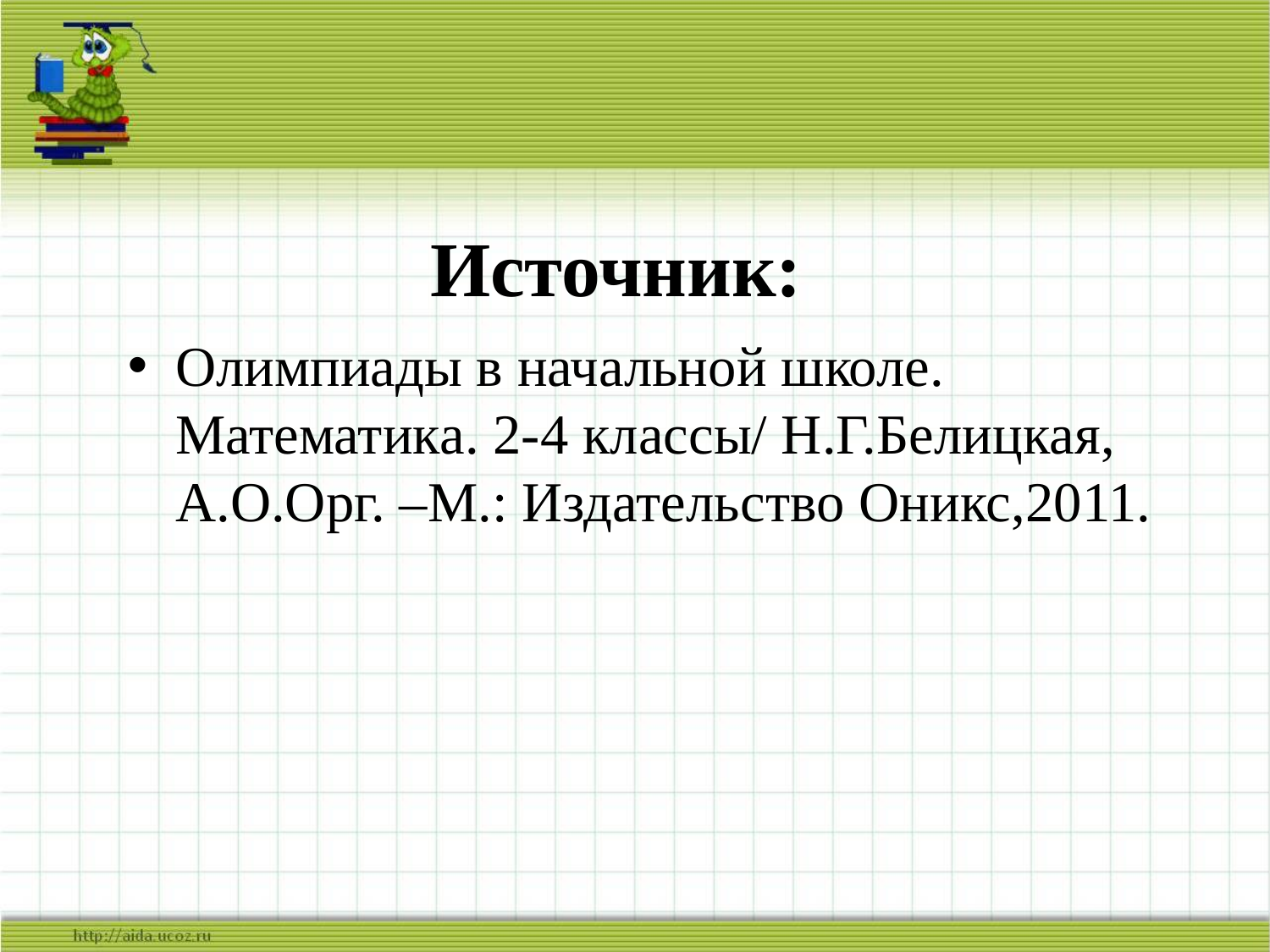

# Источник:
Олимпиады в начальной школе. Математика. 2-4 классы/ Н.Г.Белицкая, А.О.Орг. –М.: Издательство Оникс,2011.